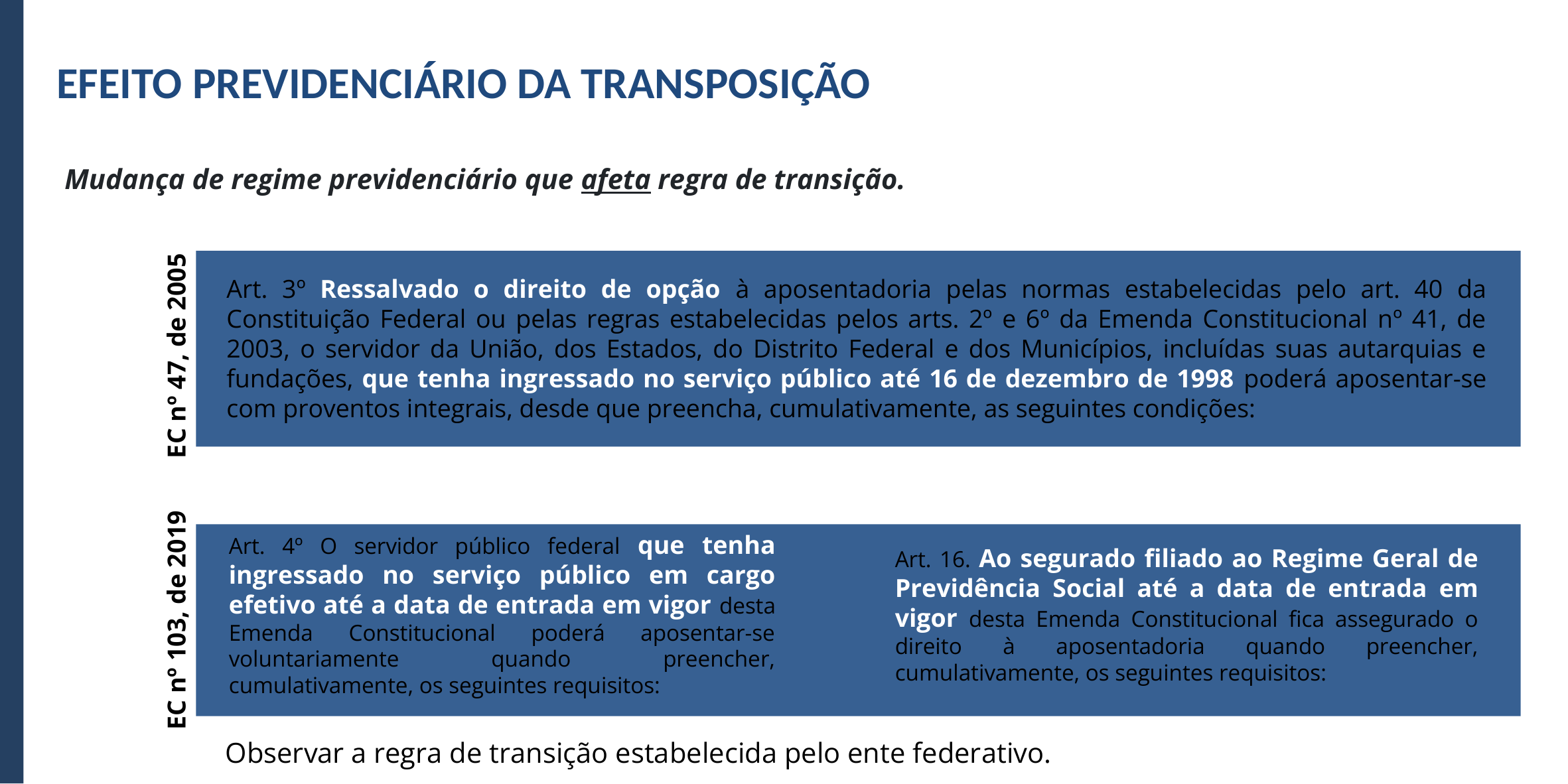

EFEITO PREVIDENCIÁRIO DA TRANSPOSIÇÃO
Mudança de regime previdenciário que afeta regra de transição.

Art. 3º Ressalvado o direito de opção à aposentadoria pelas normas estabelecidas pelo art. 40 da Constituição Federal ou pelas regras estabelecidas pelos arts. 2º e 6º da Emenda Constitucional nº 41, de 2003, o servidor da União, dos Estados, do Distrito Federal e dos Municípios, incluídas suas autarquias e fundações, que tenha ingressado no serviço público até 16 de dezembro de 1998 poderá aposentar-se com proventos integrais, desde que preencha, cumulativamente, as seguintes condições:
EC nº 47, de 2005

Art. 4º O servidor público federal que tenha ingressado no serviço público em cargo efetivo até a data de entrada em vigor desta Emenda Constitucional poderá aposentar-se voluntariamente quando preencher, cumulativamente, os seguintes requisitos:
Art. 16. Ao segurado filiado ao Regime Geral de Previdência Social até a data de entrada em vigor desta Emenda Constitucional fica assegurado o direito à aposentadoria quando preencher, cumulativamente, os seguintes requisitos:
EC nº 103, de 2019
Observar a regra de transição estabelecida pelo ente federativo.